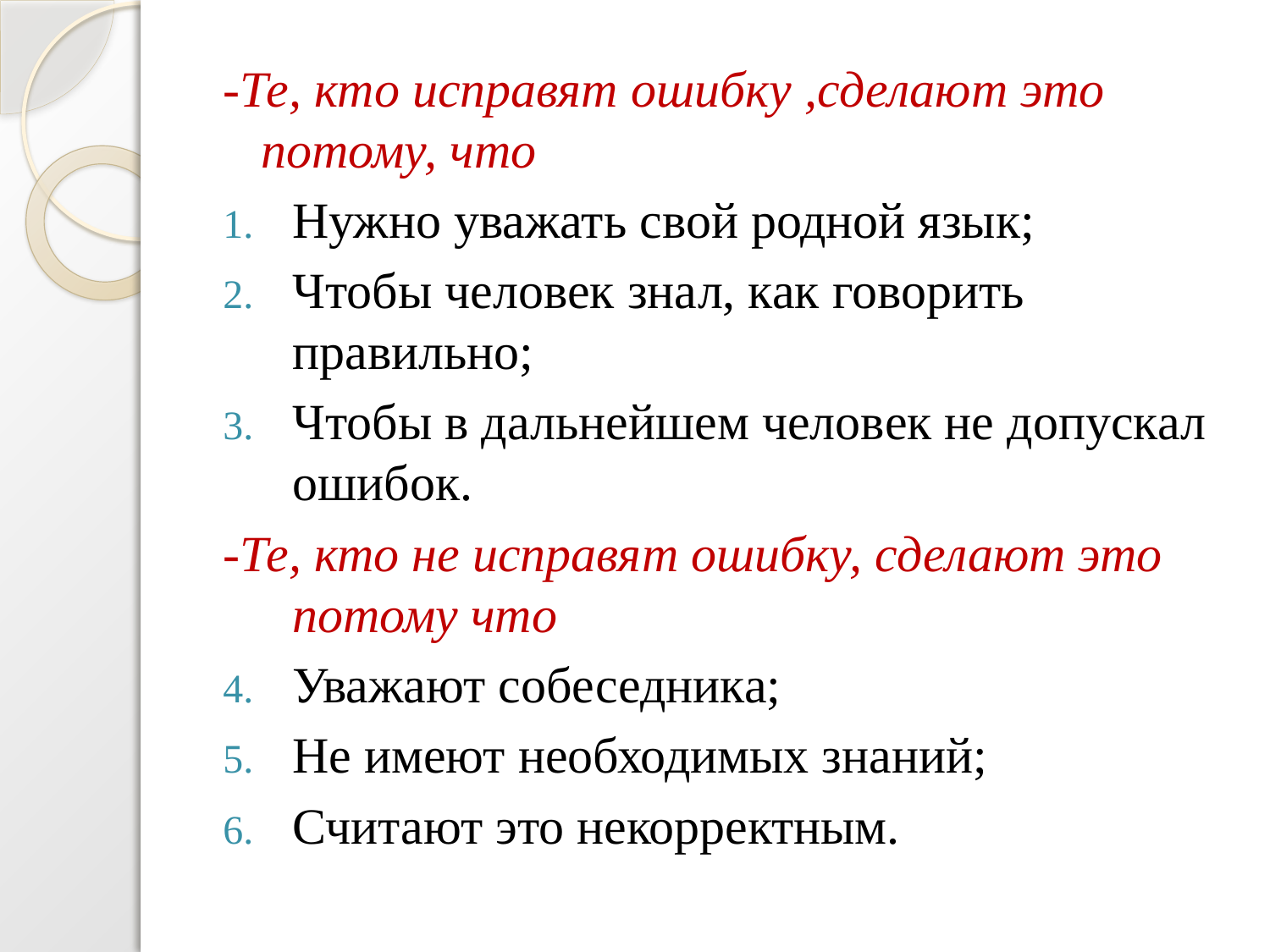

#
-Те, кто исправят ошибку ,сделают это потому, что
Нужно уважать свой родной язык;
Чтобы человек знал, как говорить правильно;
Чтобы в дальнейшем человек не допускал ошибок.
-Те, кто не исправят ошибку, сделают это потому что
Уважают собеседника;
Не имеют необходимых знаний;
Считают это некорректным.